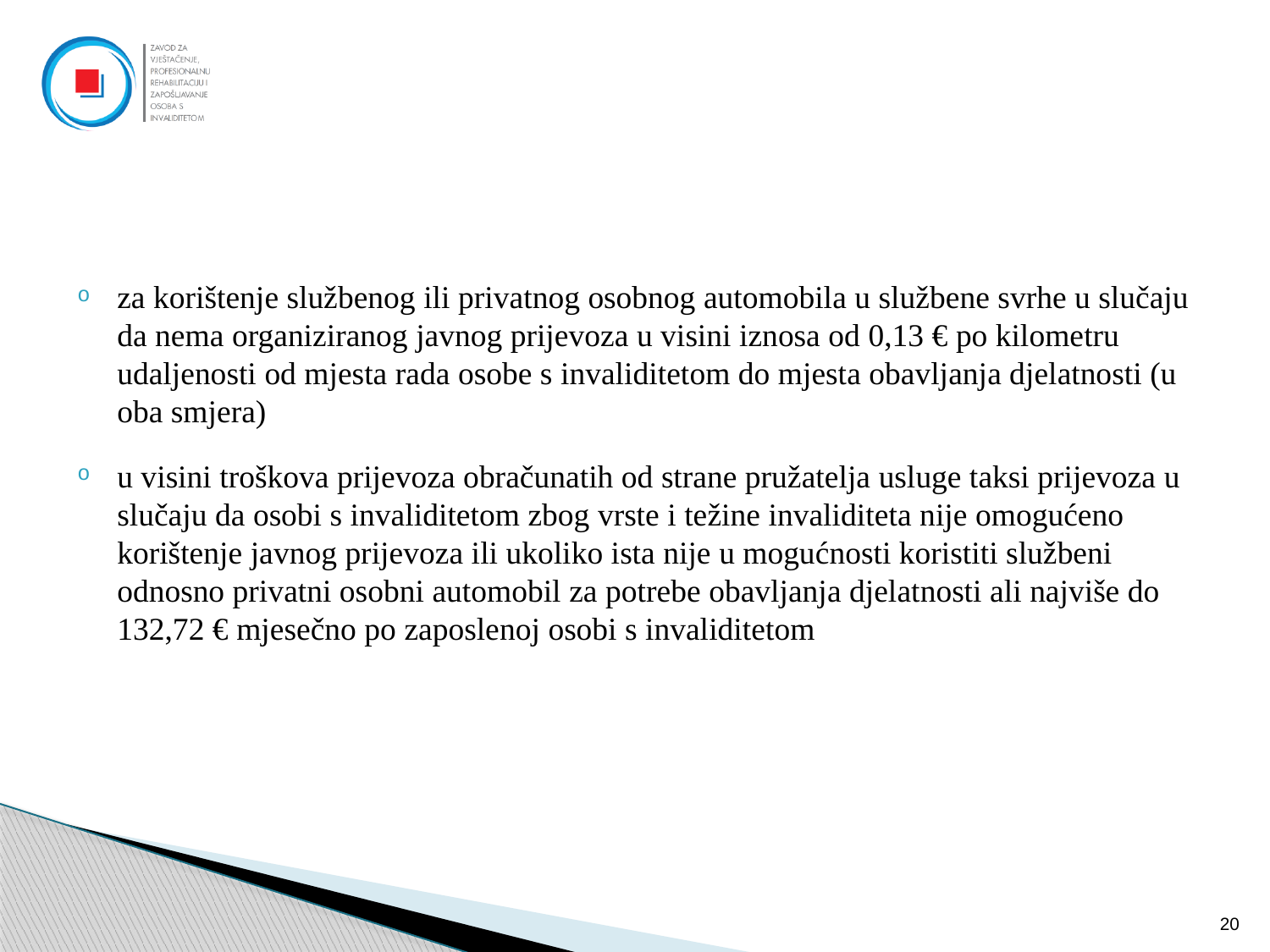

za korištenje službenog ili privatnog osobnog automobila u službene svrhe u slučaju da nema organiziranog javnog prijevoza u visini iznosa od 0,13 € po kilometru udaljenosti od mjesta rada osobe s invaliditetom do mjesta obavljanja djelatnosti (u oba smjera)
u visini troškova prijevoza obračunatih od strane pružatelja usluge taksi prijevoza u slučaju da osobi s invaliditetom zbog vrste i težine invaliditeta nije omogućeno korištenje javnog prijevoza ili ukoliko ista nije u mogućnosti koristiti službeni odnosno privatni osobni automobil za potrebe obavljanja djelatnosti ali najviše do 132,72 € mjesečno po zaposlenoj osobi s invaliditetom
20